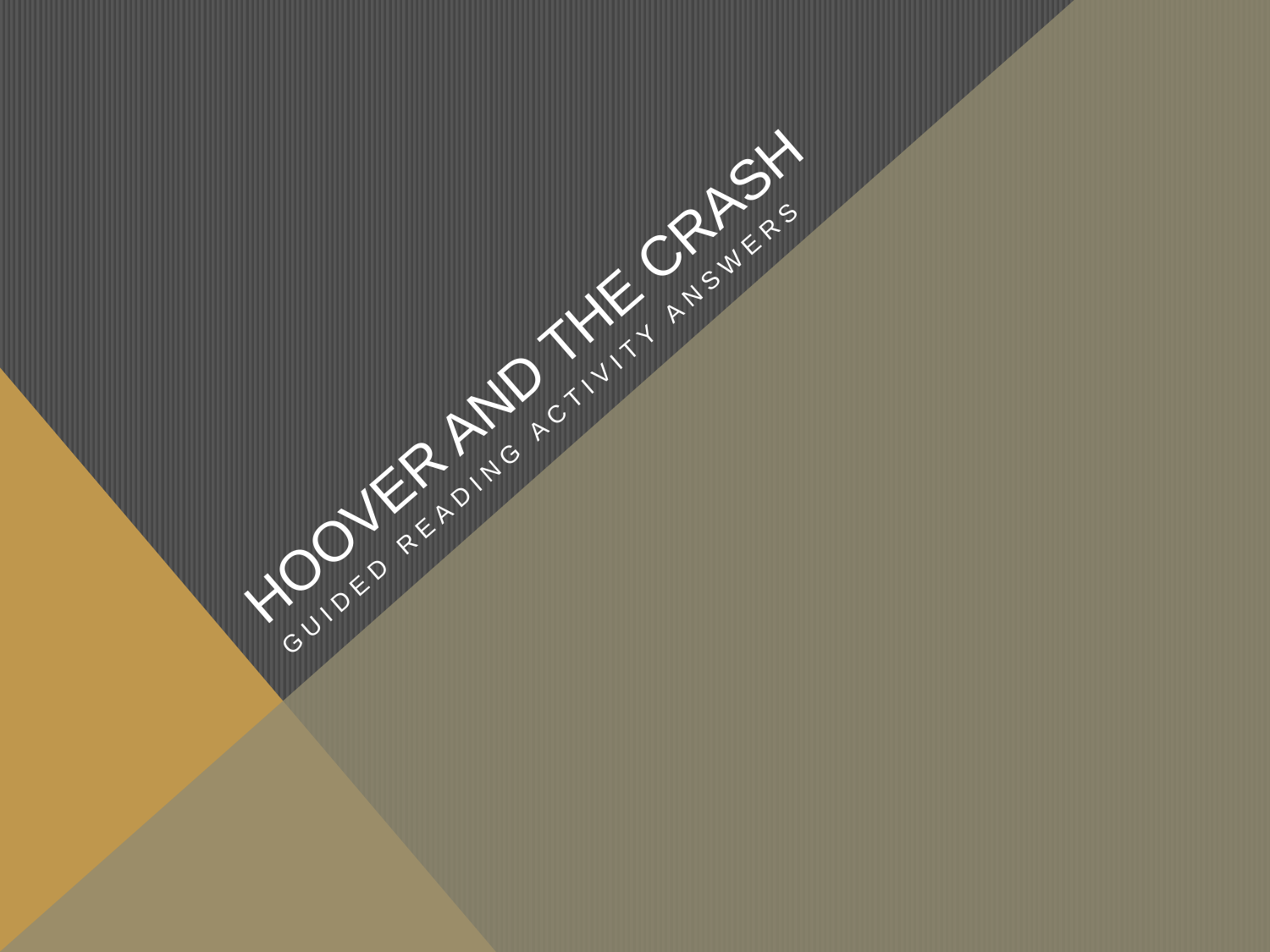

# Hoover and the Crash
Guided reading activity answers